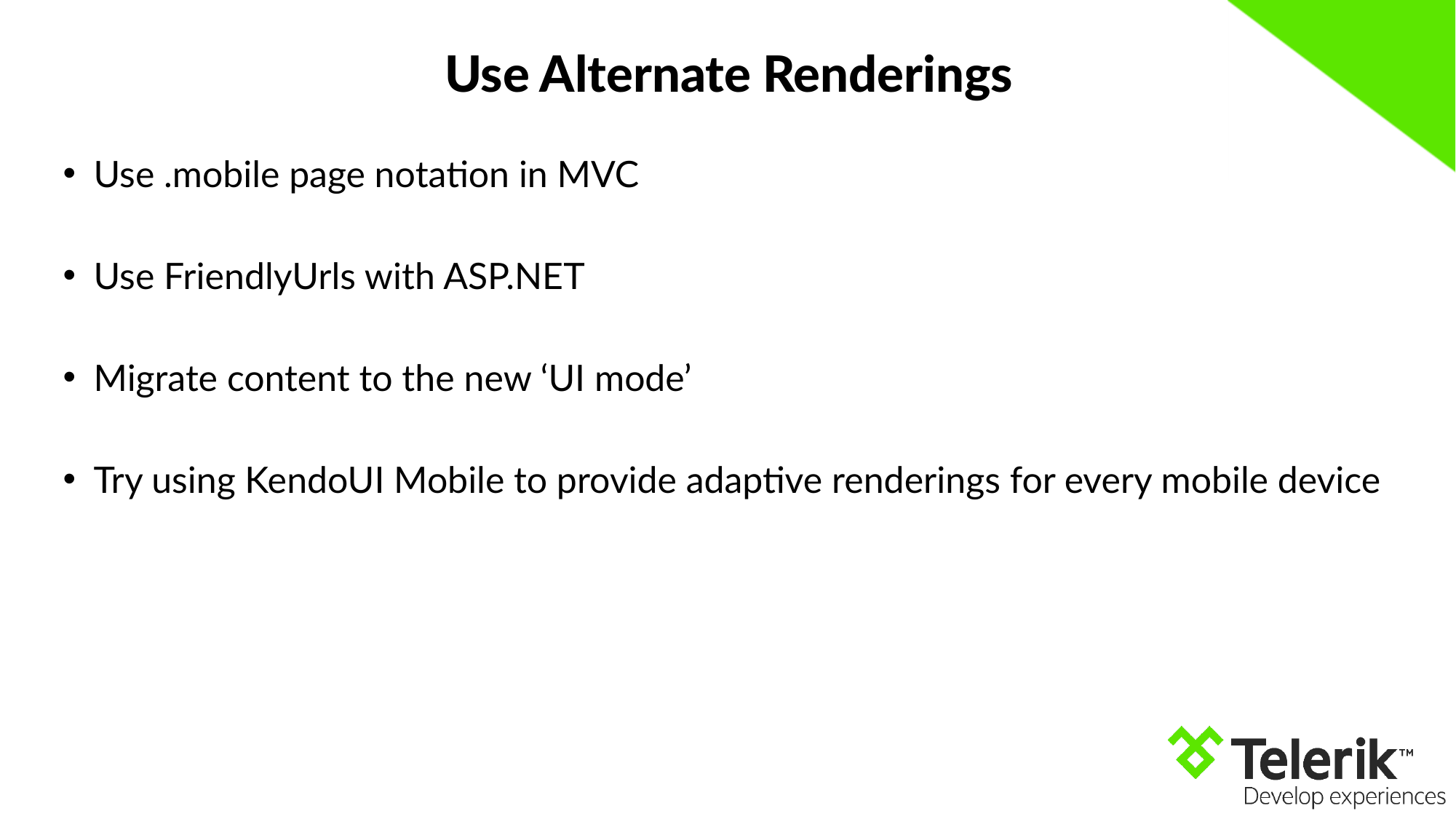

# Use Alternate Renderings
Use .mobile page notation in MVC

Use FriendlyUrls with ASP.NET

Migrate content to the new ‘UI mode’

Try using KendoUI Mobile to provide adaptive renderings for every mobile device